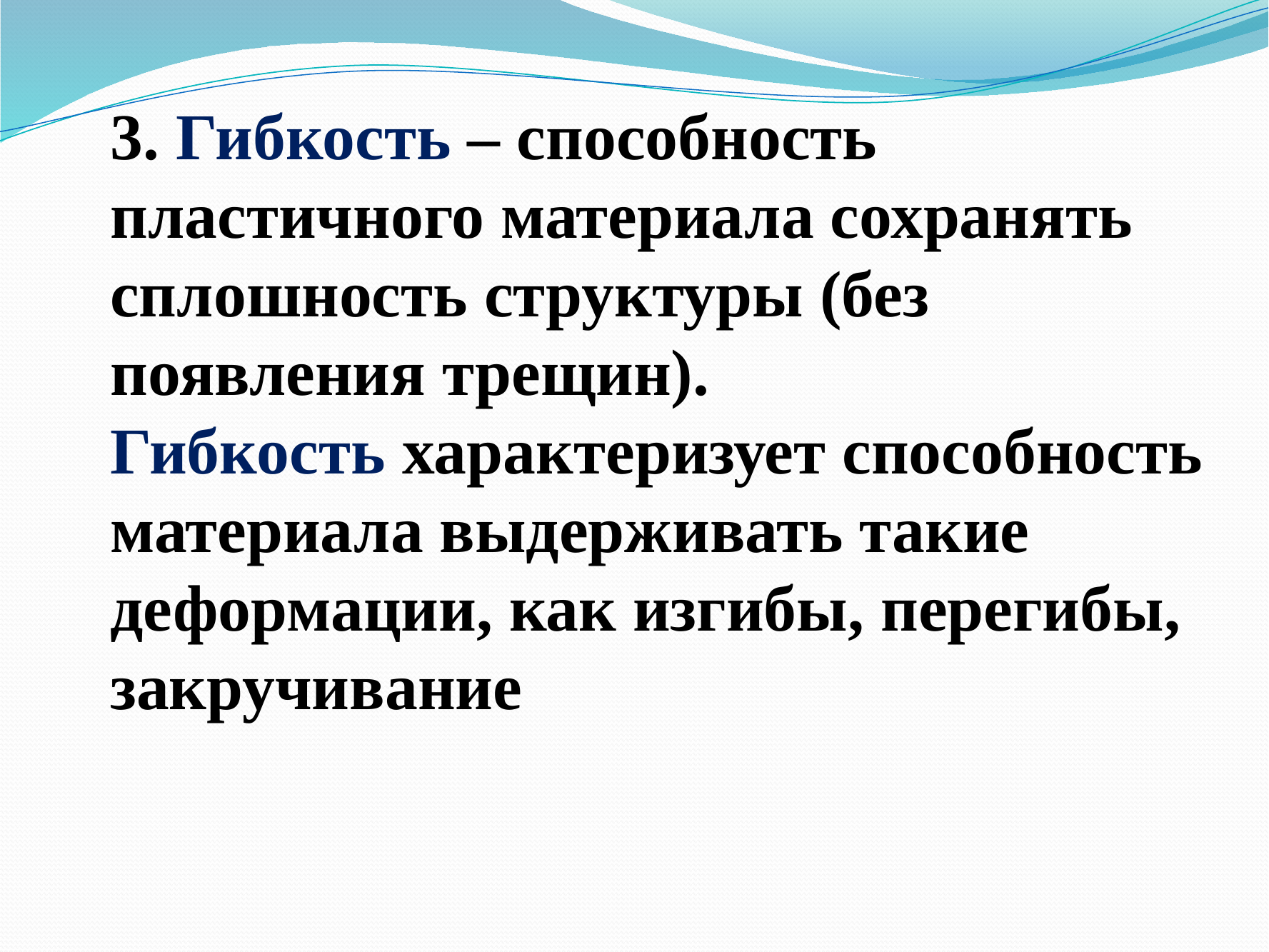

3. Гибкость – способность пластичного материала сохранять сплошность структуры (без появления трещин).
Гибкость характеризует способность материала выдерживать такие деформации, как изгибы, перегибы, закручивание